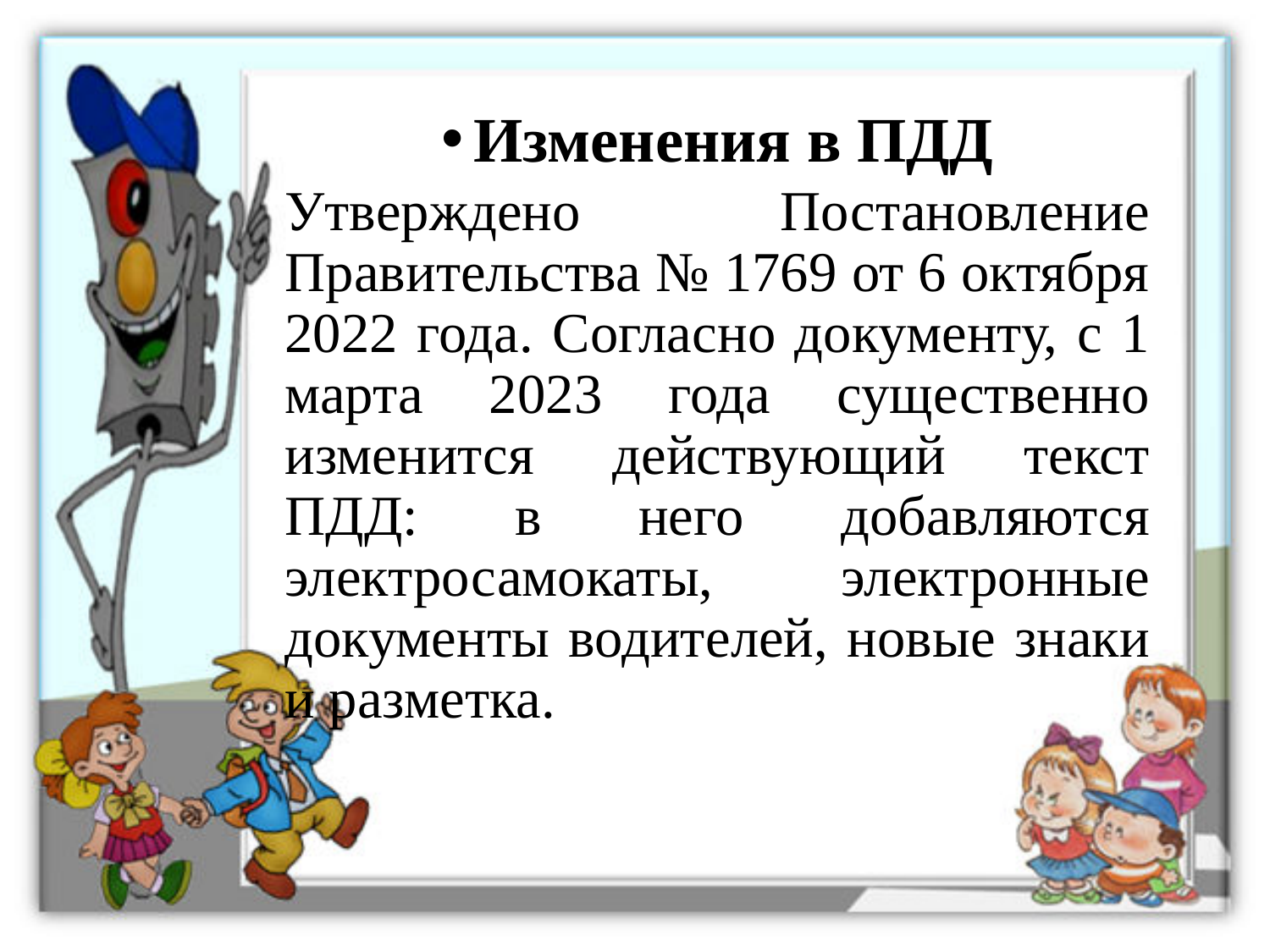

# Изменения в ПДД
Утверждено Постановление Правительства № 1769 от 6 октября 2022 года. Согласно документу, с 1 марта 2023 года существенно изменится действующий текст ПДД: в него добавляются электросамокаты, электронные документы водителей, новые знаки и разметка.